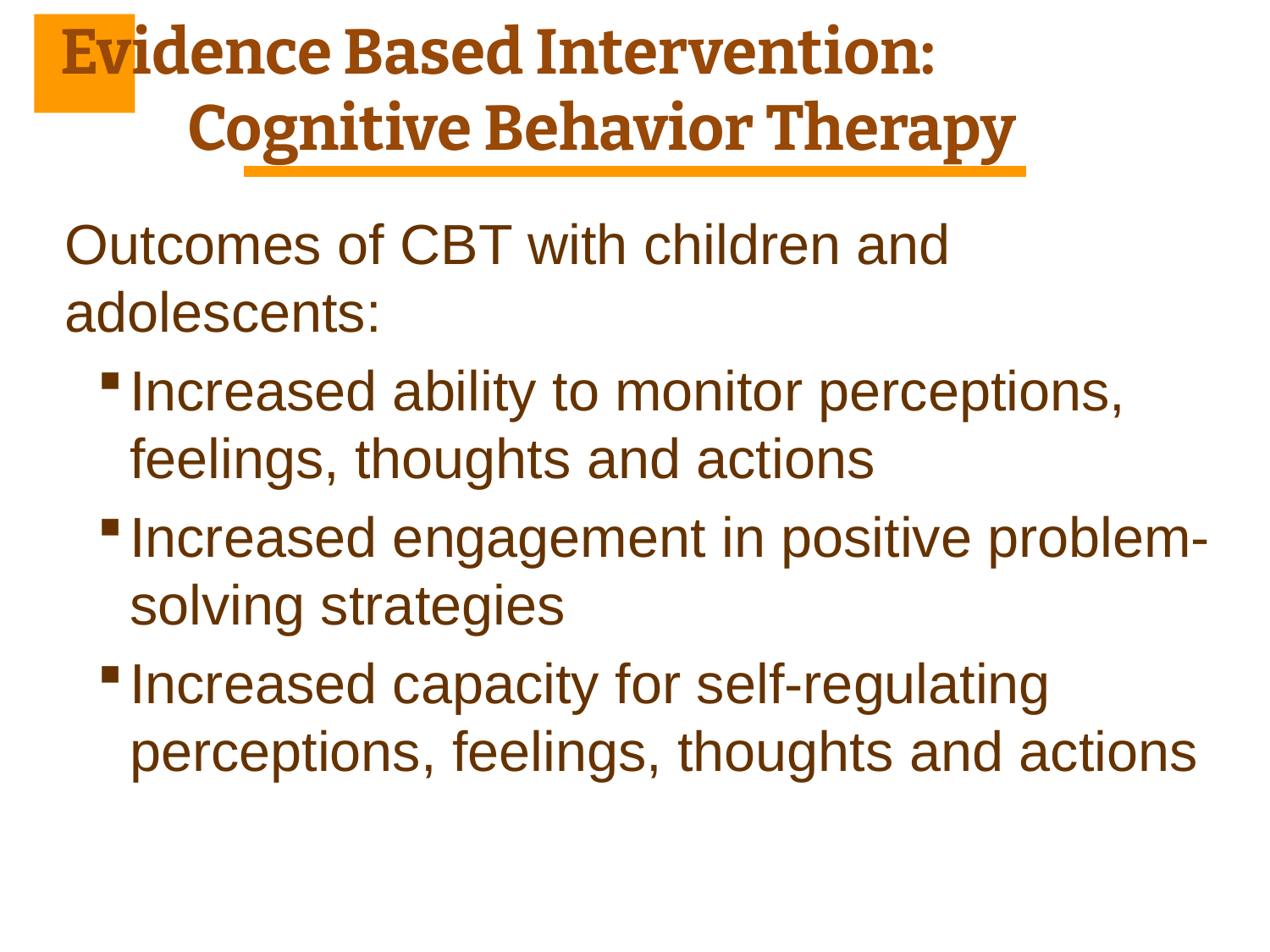

# Evidence Based Intervention: Cognitive Behavior Therapy
Outcomes of CBT with children and adolescents:
Increased ability to monitor perceptions, feelings, thoughts and actions
Increased engagement in positive problem-solving strategies
Increased capacity for self-regulating perceptions, feelings, thoughts and actions